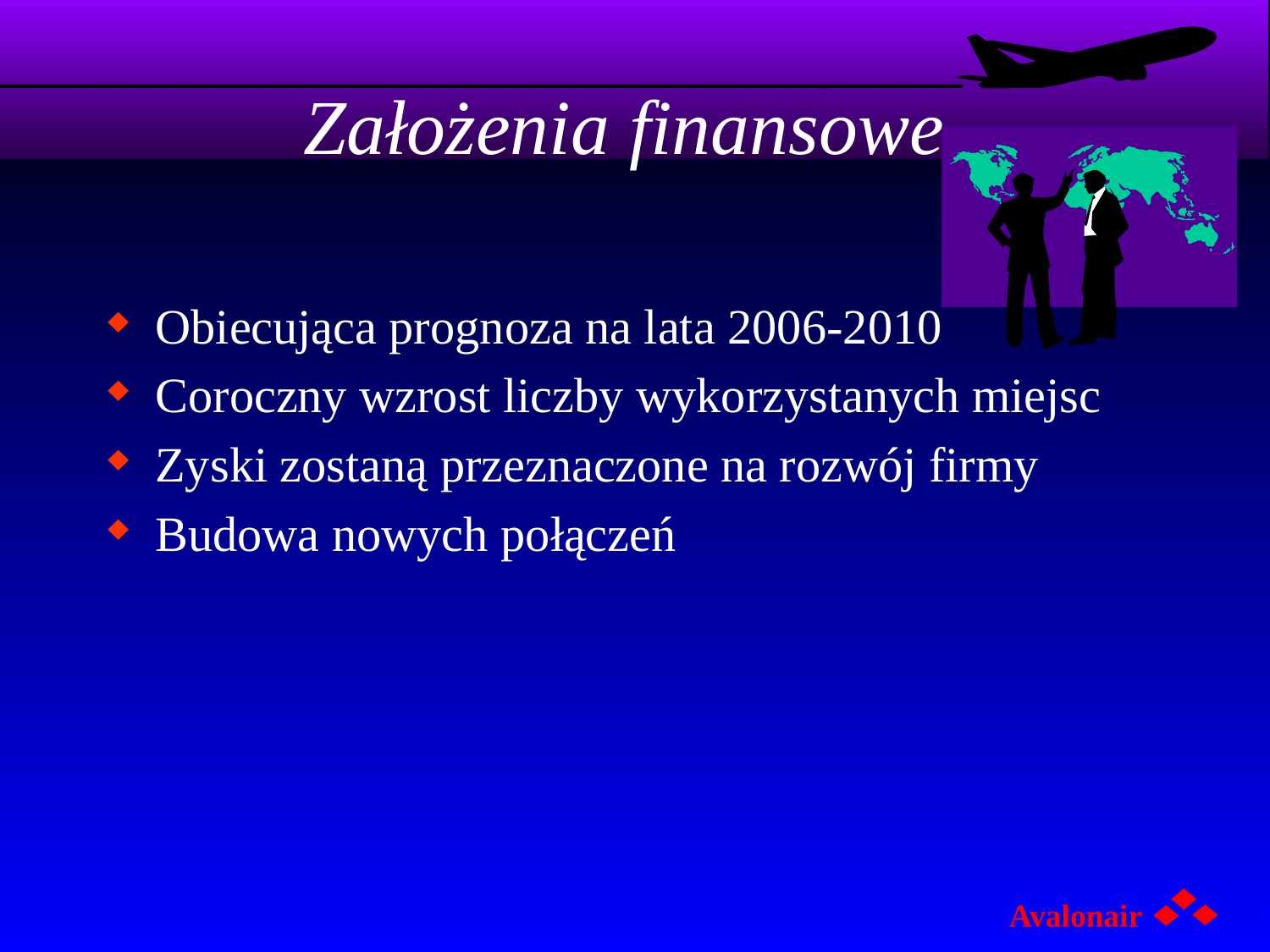

# Założenia finansowe

Obiecująca prognoza na lata 2006-2010
Coroczny wzrost liczby wykorzystanych miejsc
Zyski zostaną przeznaczone na rozwój firmy
Budowa nowych połączeń